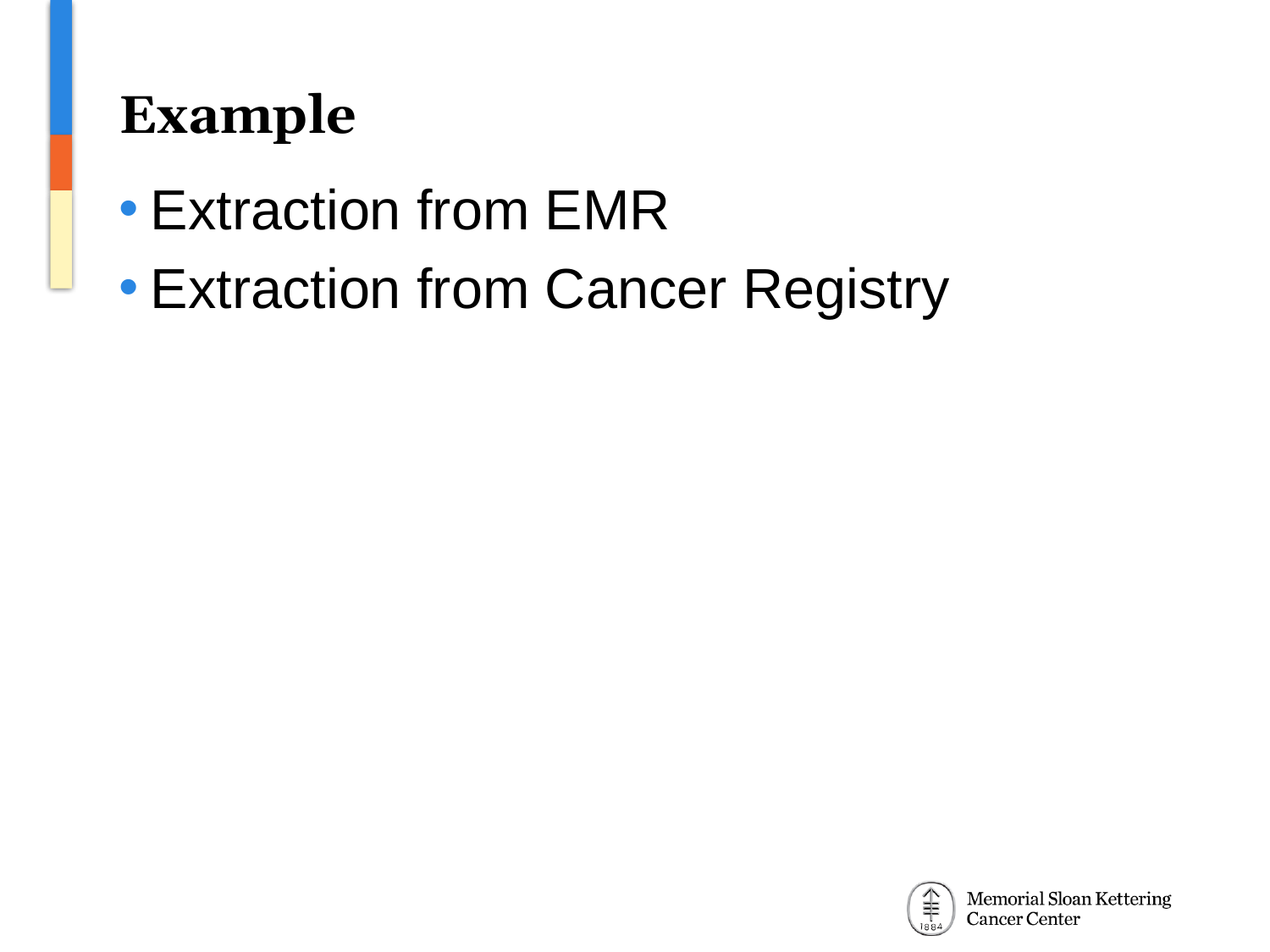

# Example
Extraction from EMR
Extraction from Cancer Registry